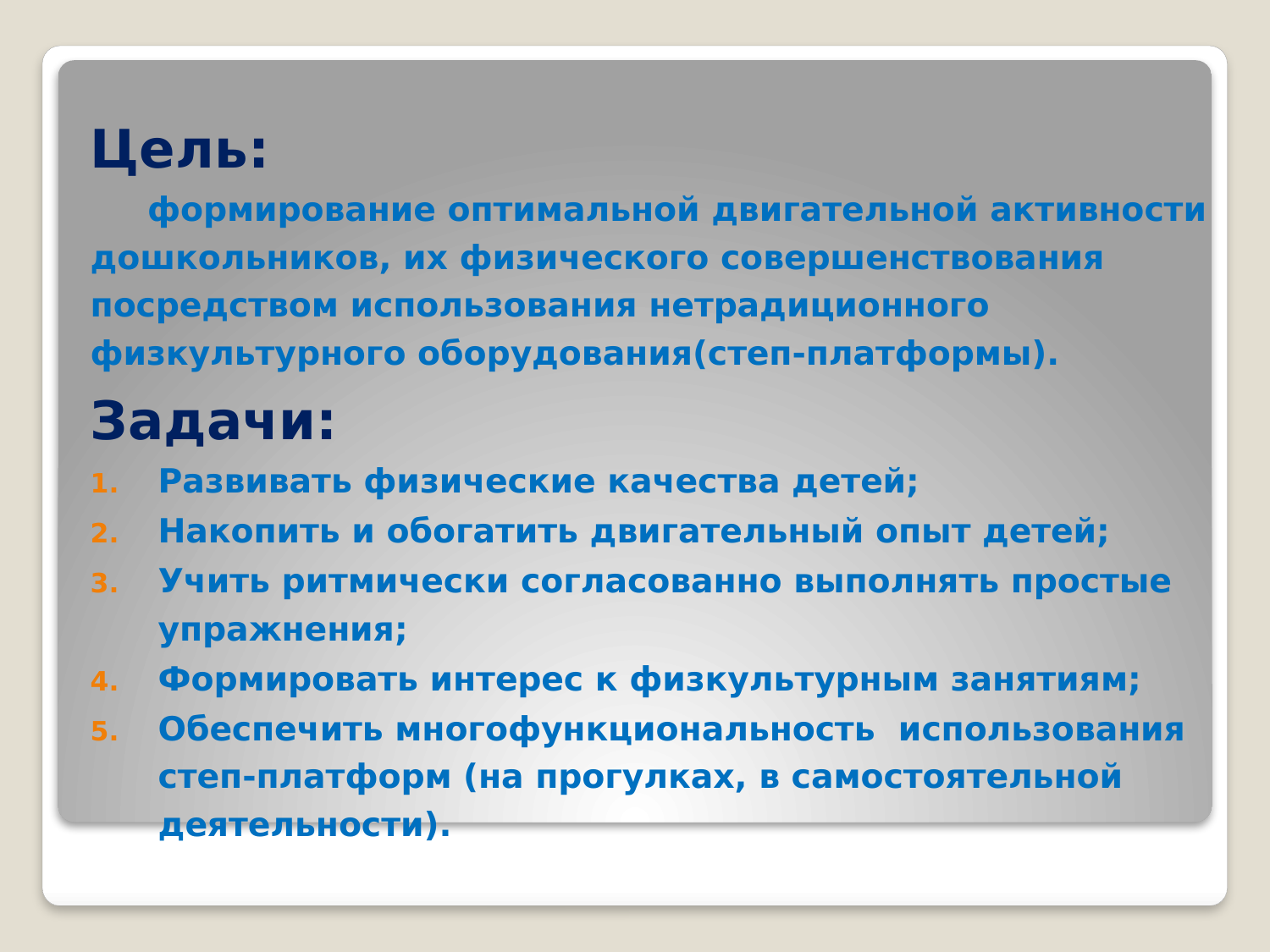

Цель:
	формирование оптимальной двигательной активности дошкольников, их физического совершенствования посредством использования нетрадиционного физкультурного оборудования(степ-платформы).
Задачи:
Развивать физические качества детей;
Накопить и обогатить двигательный опыт детей;
Учить ритмически согласованно выполнять простые упражнения;
Формировать интерес к физкультурным занятиям;
Обеспечить многофункциональность  использования степ-платформ (на прогулках, в самостоятельной деятельности).